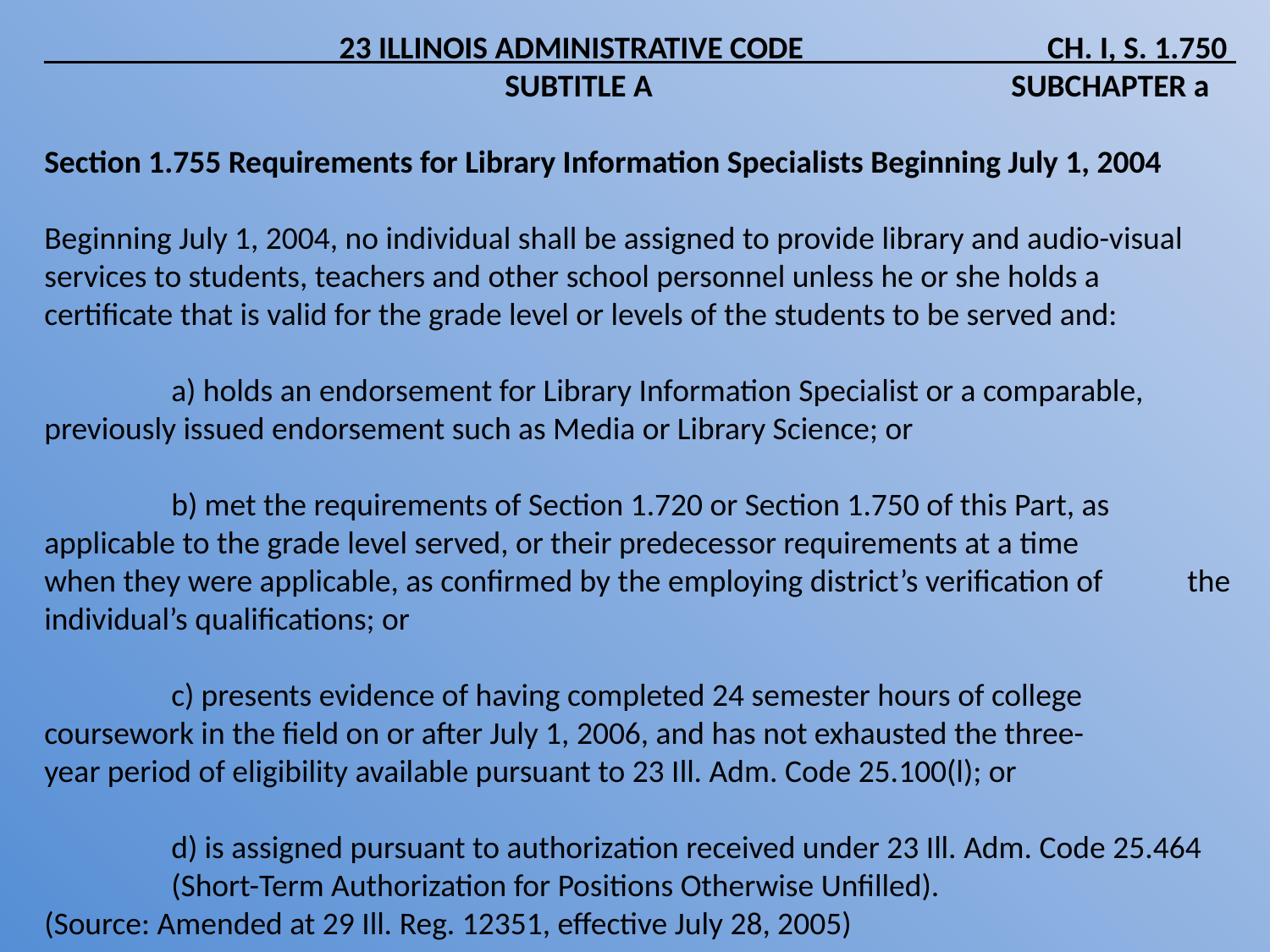

23 ILLINOIS ADMINISTRATIVE CODE                                  CH. I, S. 1.750
                                                                SUBTITLE A                                                  SUBCHAPTER a

Section 1.755 Requirements for Library Information Specialists Beginning July 1, 2004

Beginning July 1, 2004, no individual shall be assigned to provide library and audio-visual services to students, teachers and other school personnel unless he or she holds a certificate that is valid for the grade level or levels of the students to be served and:

	a) holds an endorsement for Library Information Specialist or a comparable, 	previously issued endorsement such as Media or Library Science; or

	b) met the requirements of Section 1.720 or Section 1.750 of this Part, as 	applicable to the grade level served, or their predecessor requirements at a time 	when they were applicable, as confirmed by the employing district’s verification of 	the individual’s qualifications; or

	c) presents evidence of having completed 24 semester hours of college 	coursework in the field on or after July 1, 2006, and has not exhausted the three-	year period of eligibility available pursuant to 23 Ill. Adm. Code 25.100(l); or

	d) is assigned pursuant to authorization received under 23 Ill. Adm. Code 25.464 	(Short-Term Authorization for Positions Otherwise Unfilled).
(Source: Amended at 29 Ill. Reg. 12351, effective July 28, 2005)